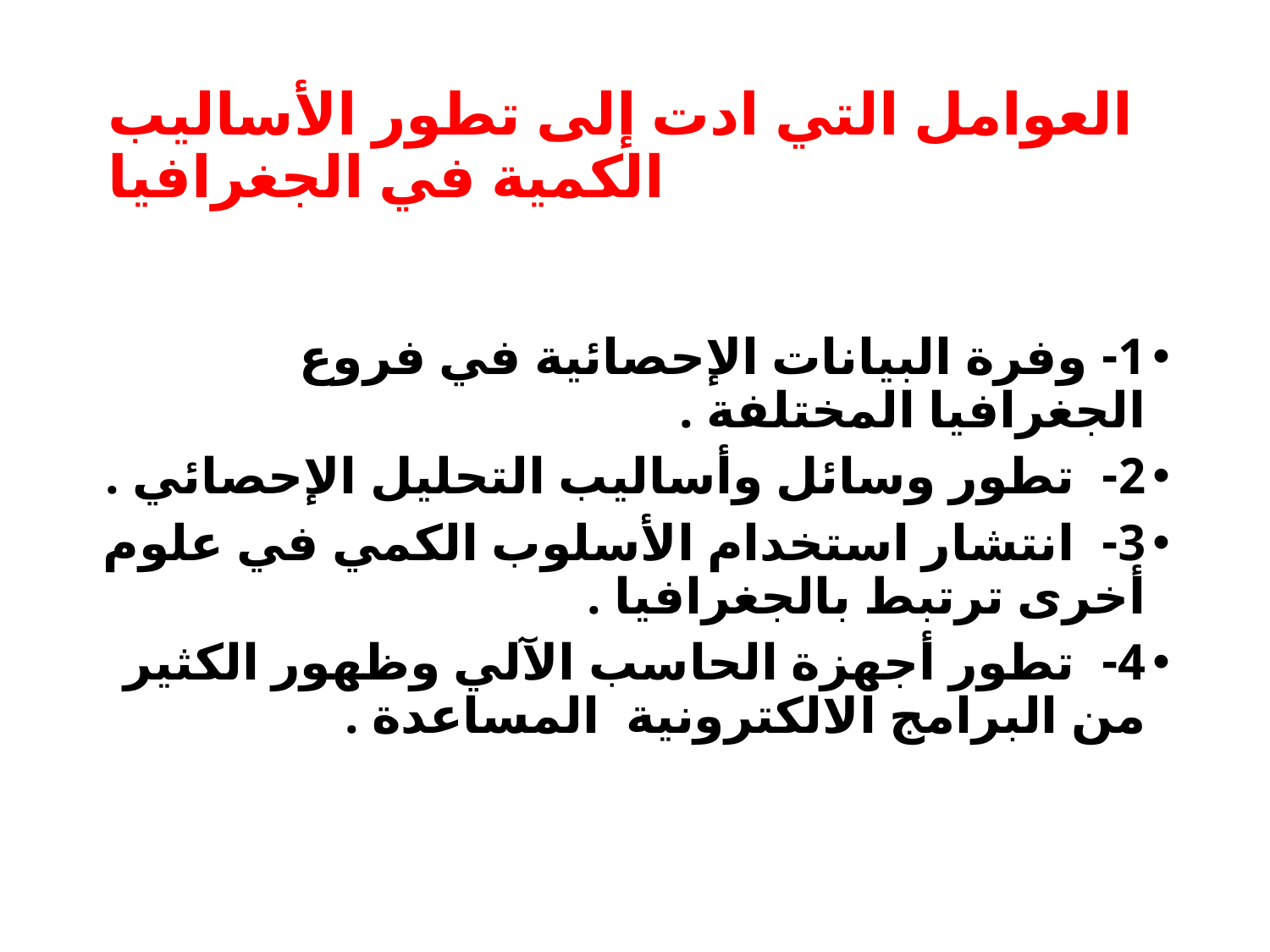

# العوامل التي ادت إلى تطور الأساليب الكمية في الجغرافيا

1- وفرة البيانات الإحصائية في فروع الجغرافيا المختلفة .
2-  تطور وسائل وأساليب التحليل الإحصائي .
3-  انتشار استخدام الأسلوب الكمي في علوم أخرى ترتبط بالجغرافيا .
4-  تطور أجهزة الحاسب الآلي وظهور الكثير من البرامج الالكترونية  المساعدة .